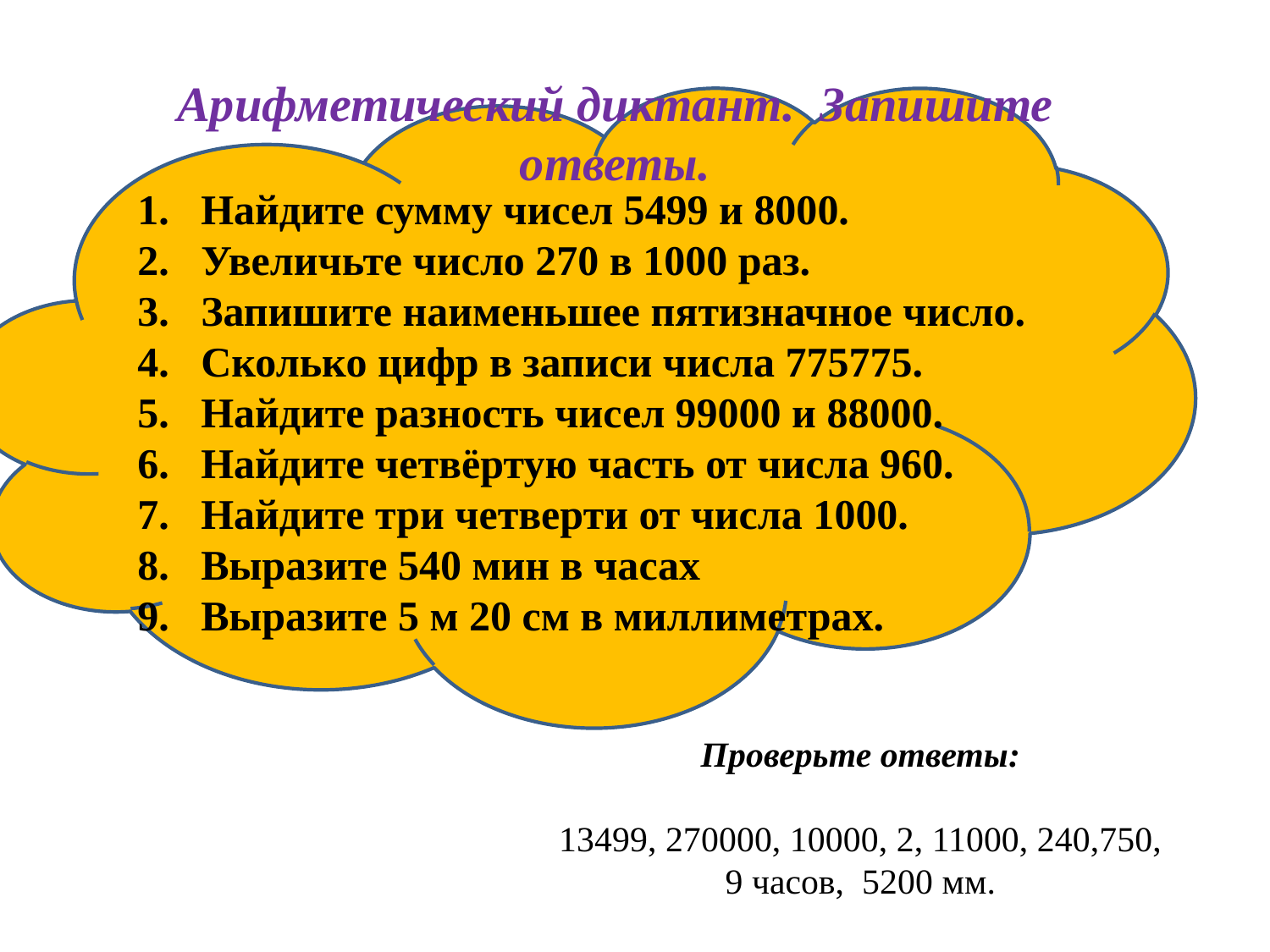

Арифметический диктант.  Запишите ответы.

Найдите сумму чисел 5499 и 8000.
Увеличьте число 270 в 1000 раз.
Запишите наименьшее пятизначное число.
Сколько цифр в записи числа 775775.
Найдите разность чисел 99000 и 88000.
Найдите четвёртую часть от числа 960.
Найдите три четверти от числа 1000.
Выразите 540 мин в часах
Выразите 5 м 20 см в миллиметрах.
Проверьте ответы:

13499, 270000, 10000, 2, 11000, 240,750,  9 часов,  5200 мм.